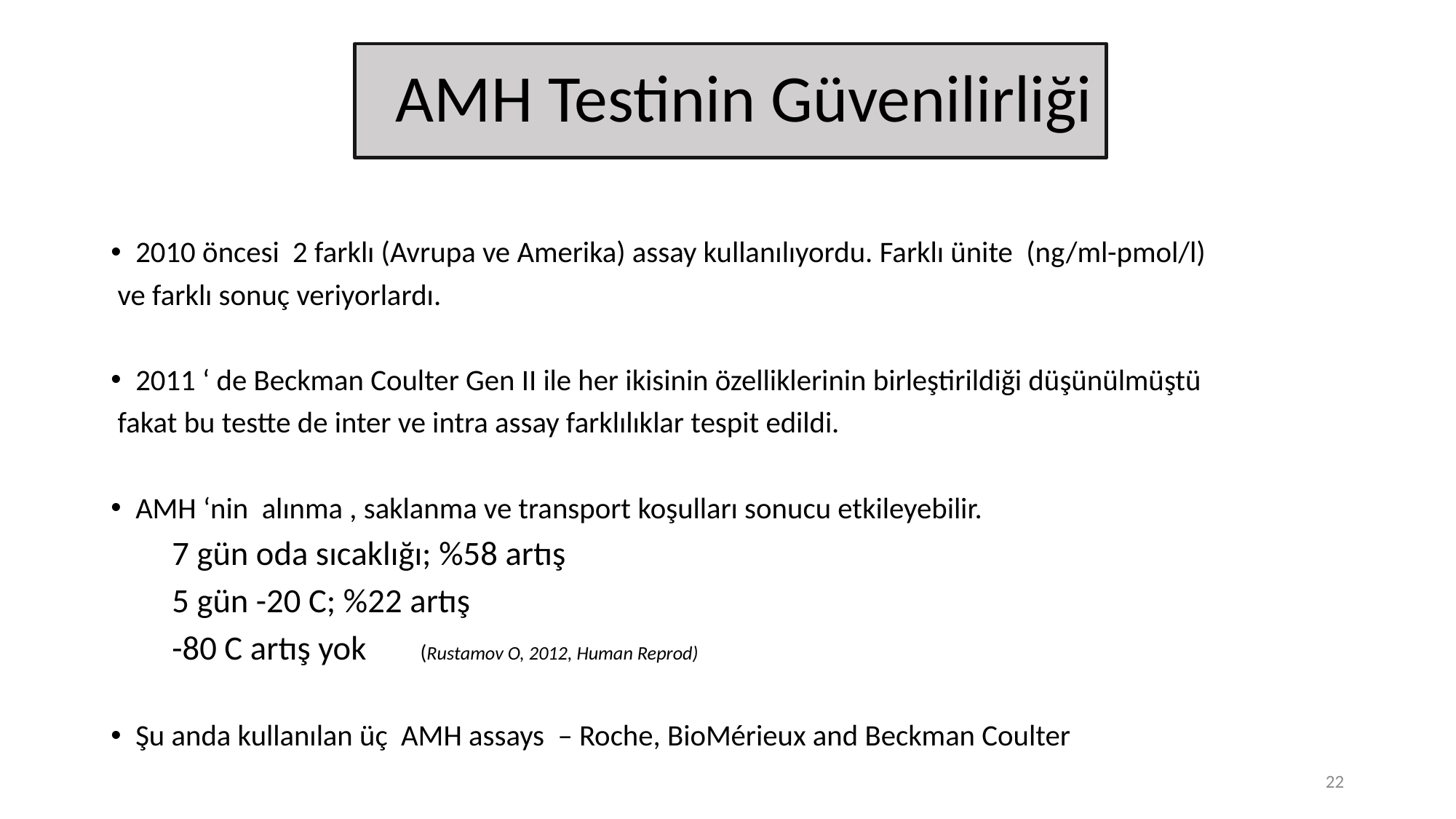

# AMH Testinin Güvenilirliği

2010 öncesi  2 farklı (Avrupa ve Amerika) assay kullanılıyordu. Farklı ünite  (ng/ml-pmol/l)
 ve farklı sonuç veriyorlardı.

2011 ‘ de Beckman Coulter Gen II ile her ikisinin özelliklerinin birleştirildiği düşünülmüştü
 fakat bu testte de inter ve intra assay farklılıklar tespit edildi.

AMH ‘nin  alınma , saklanma ve transport koşulları sonucu etkileyebilir.
        7 gün oda sıcaklığı; %58 artış
        5 gün -20 C; %22 artış
        -80 C artış yok       (Rustamov O, 2012, Human Reprod)

Şu anda kullanılan üç  AMH assays  – Roche, BioMérieux and Beckman Coulter

22